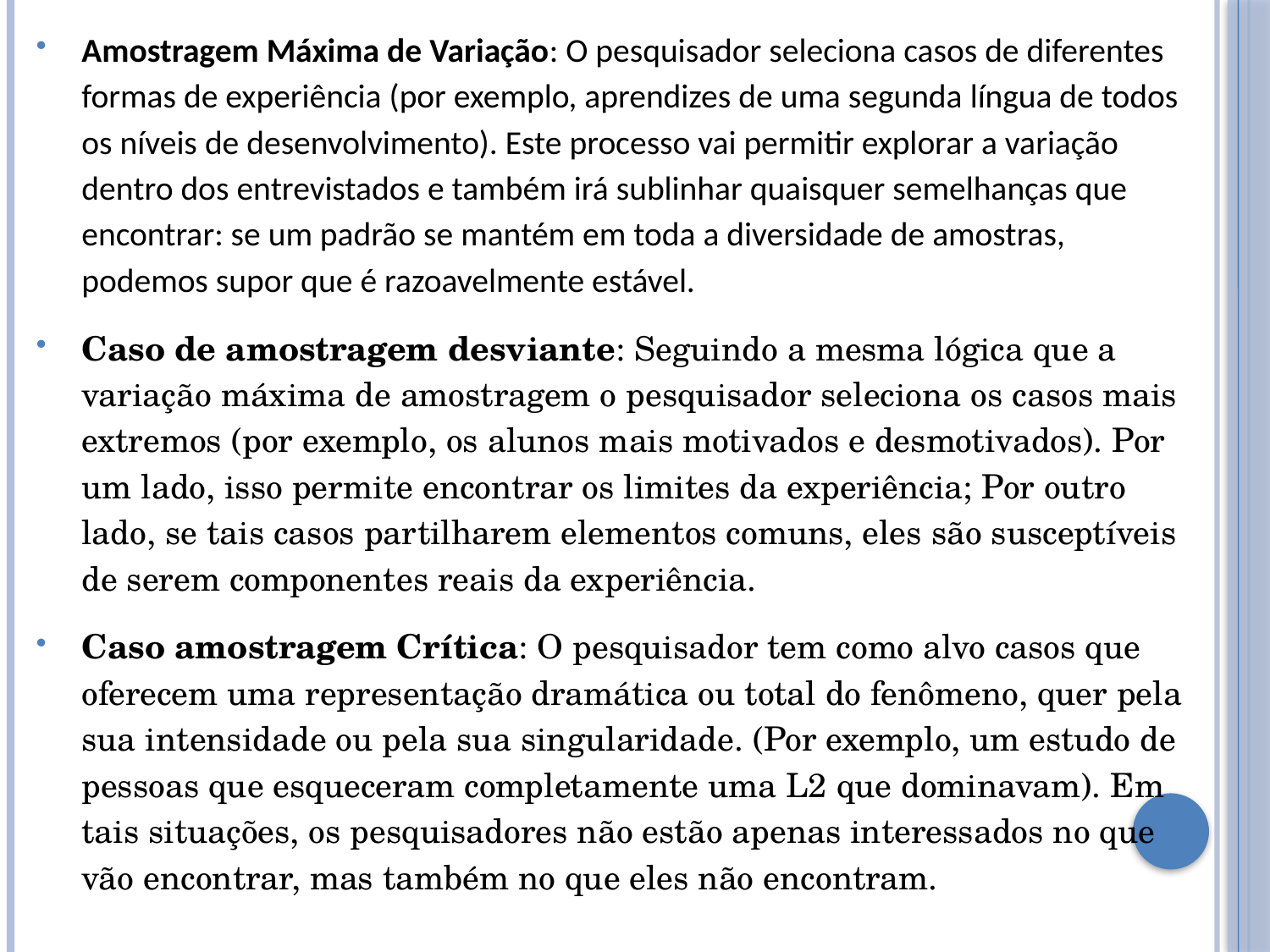

Amostragem Máxima de Variação: O pesquisador seleciona casos de diferentes formas de experiência (por exemplo, aprendizes de uma segunda língua de todos os níveis de desenvolvimento). Este processo vai permitir explorar a variação dentro dos entrevistados e também irá sublinhar quaisquer semelhanças que encontrar: se um padrão se mantém em toda a diversidade de amostras, podemos supor que é razoavelmente estável.
Caso de amostragem desviante: Seguindo a mesma lógica que a variação máxima de amostragem o pesquisador seleciona os casos mais extremos (por exemplo, os alunos mais motivados e desmotivados). Por um lado, isso permite encontrar os limites da experiência; Por outro lado, se tais casos partilharem elementos comuns, eles são susceptíveis de serem componentes reais da experiência.
Caso amostragem Crítica: O pesquisador tem como alvo casos que oferecem uma representação dramática ou total do fenômeno, quer pela sua intensidade ou pela sua singularidade. (Por exemplo, um estudo de pessoas que esqueceram completamente uma L2 que dominavam). Em tais situações, os pesquisadores não estão apenas interessados no que vão encontrar, mas também no que eles não encontram.